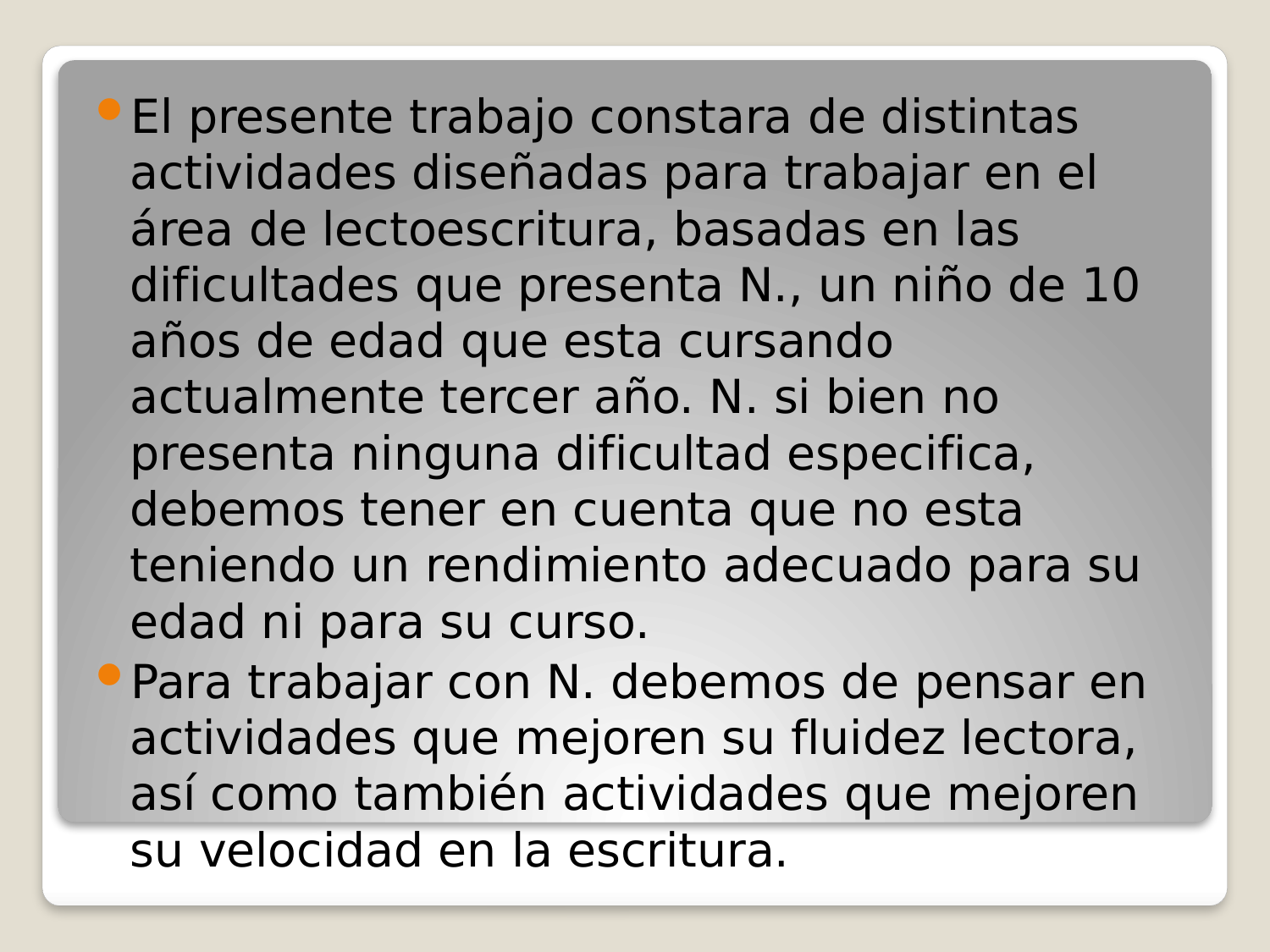

El presente trabajo constara de distintas actividades diseñadas para trabajar en el área de lectoescritura, basadas en las dificultades que presenta N., un niño de 10 años de edad que esta cursando actualmente tercer año. N. si bien no presenta ninguna dificultad especifica, debemos tener en cuenta que no esta teniendo un rendimiento adecuado para su edad ni para su curso.
Para trabajar con N. debemos de pensar en actividades que mejoren su fluidez lectora, así como también actividades que mejoren su velocidad en la escritura.

#